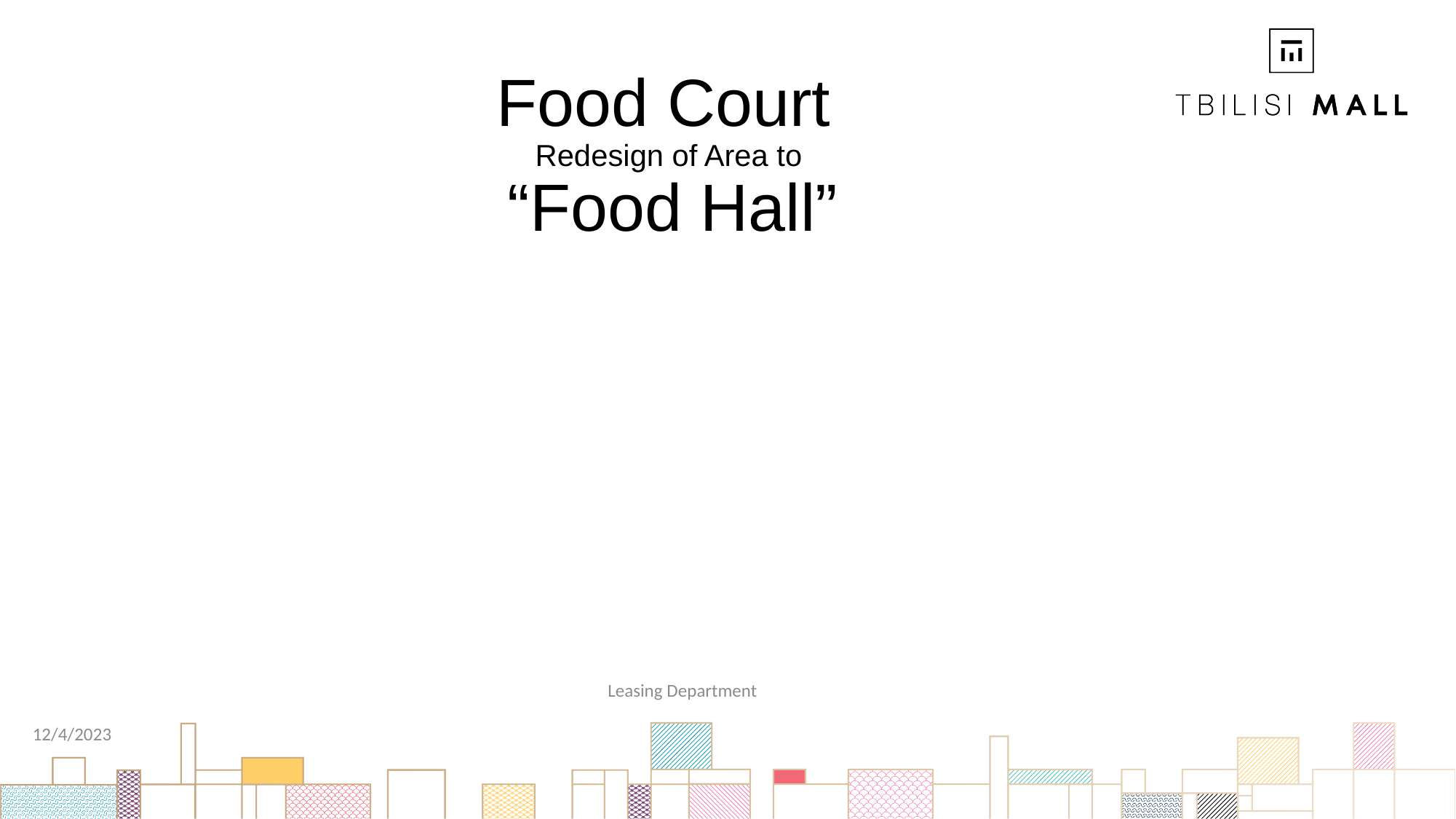

# Food Court Redesign of Area to “Food Hall”
Leasing Department
12/4/2023